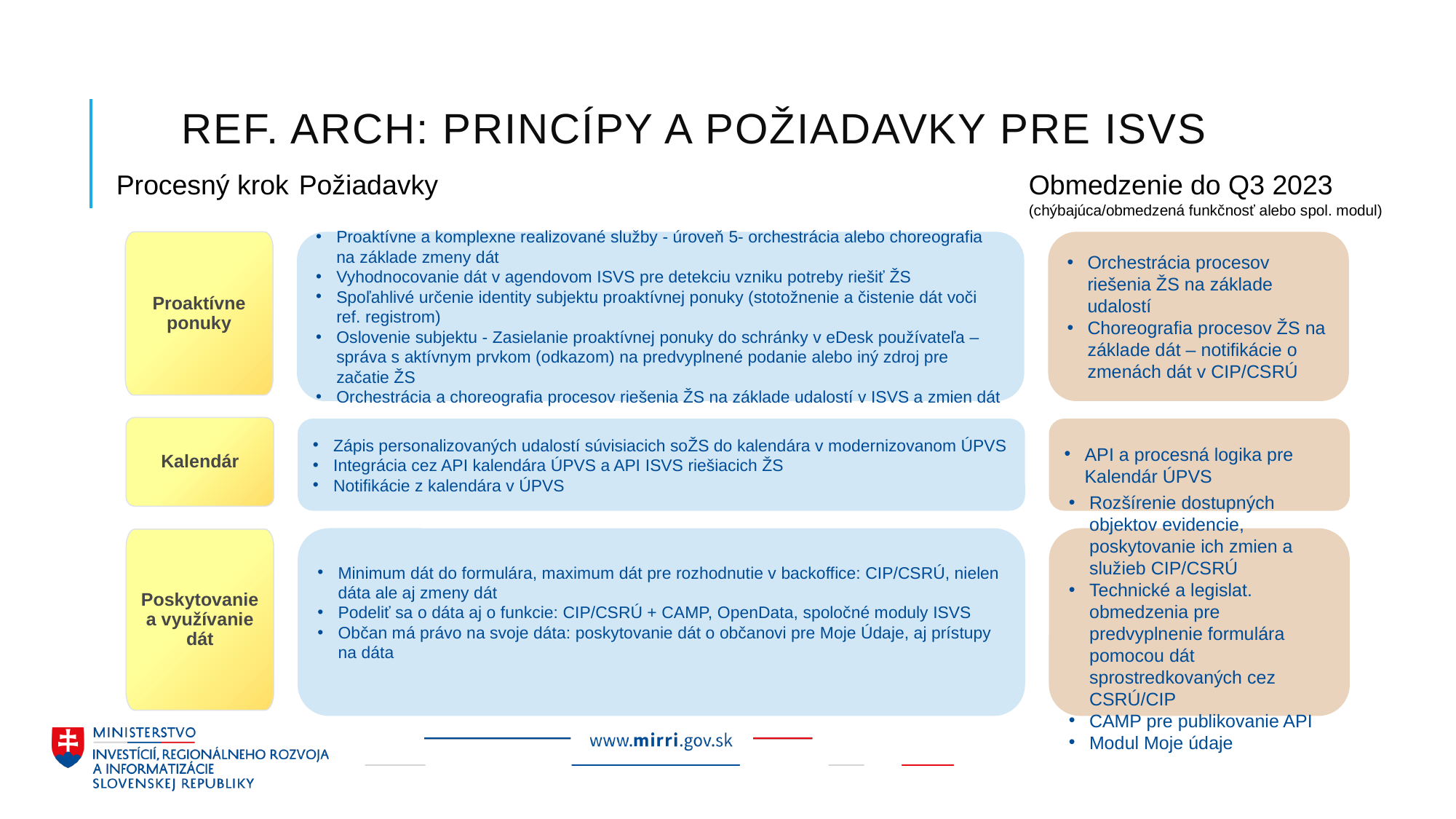

# Ref. Arch: PrincÍpy a POŽIADAVKY pre ISVS
Procesný krok
Požiadavky
Obmedzenie do Q3 2023
(chýbajúca/obmedzená funkčnosť alebo spol. modul)

Proaktívne ponuky
Proaktívne a komplexne realizované služby - úroveň 5- orchestrácia alebo choreografia na základe zmeny dát
Vyhodnocovanie dát v agendovom ISVS pre detekciu vzniku potreby riešiť ŽS
Spoľahlivé určenie identity subjektu proaktívnej ponuky (stotožnenie a čistenie dát voči ref. registrom)
Oslovenie subjektu - Zasielanie proaktívnej ponuky do schránky v eDesk používateľa – správa s aktívnym prvkom (odkazom) na predvyplnené podanie alebo iný zdroj pre začatie ŽS
Orchestrácia a choreografia procesov riešenia ŽS na základe udalostí v ISVS a zmien dát
Orchestrácia procesov riešenia ŽS na základe udalostí
Choreografia procesov ŽS na základe dát – notifikácie o zmenách dát v CIP/CSRÚ
Kalendár
Zápis personalizovaných udalostí súvisiacich soŽS do kalendára v modernizovanom ÚPVS
Integrácia cez API kalendára ÚPVS a API ISVS riešiacich ŽS
Notifikácie z kalendára v ÚPVS
API a procesná logika pre Kalendár ÚPVS
Minimum dát do formulára, maximum dát pre rozhodnutie v backoffice: CIP/CSRÚ, nielen dáta ale aj zmeny dát
Podeliť sa o dáta aj o funkcie: CIP/CSRÚ + CAMP, OpenData, spoločné moduly ISVS
Občan má právo na svoje dáta: poskytovanie dát o občanovi pre Moje Údaje, aj prístupy na dáta

Rozšírenie dostupných objektov evidencie, poskytovanie ich zmien a služieb CIP/CSRÚ
Technické a legislat. obmedzenia pre predvyplnenie formulára pomocou dát sprostredkovaných cez CSRÚ/CIP
CAMP pre publikovanie API
Modul Moje údaje
Poskytovanie a využívanie dát